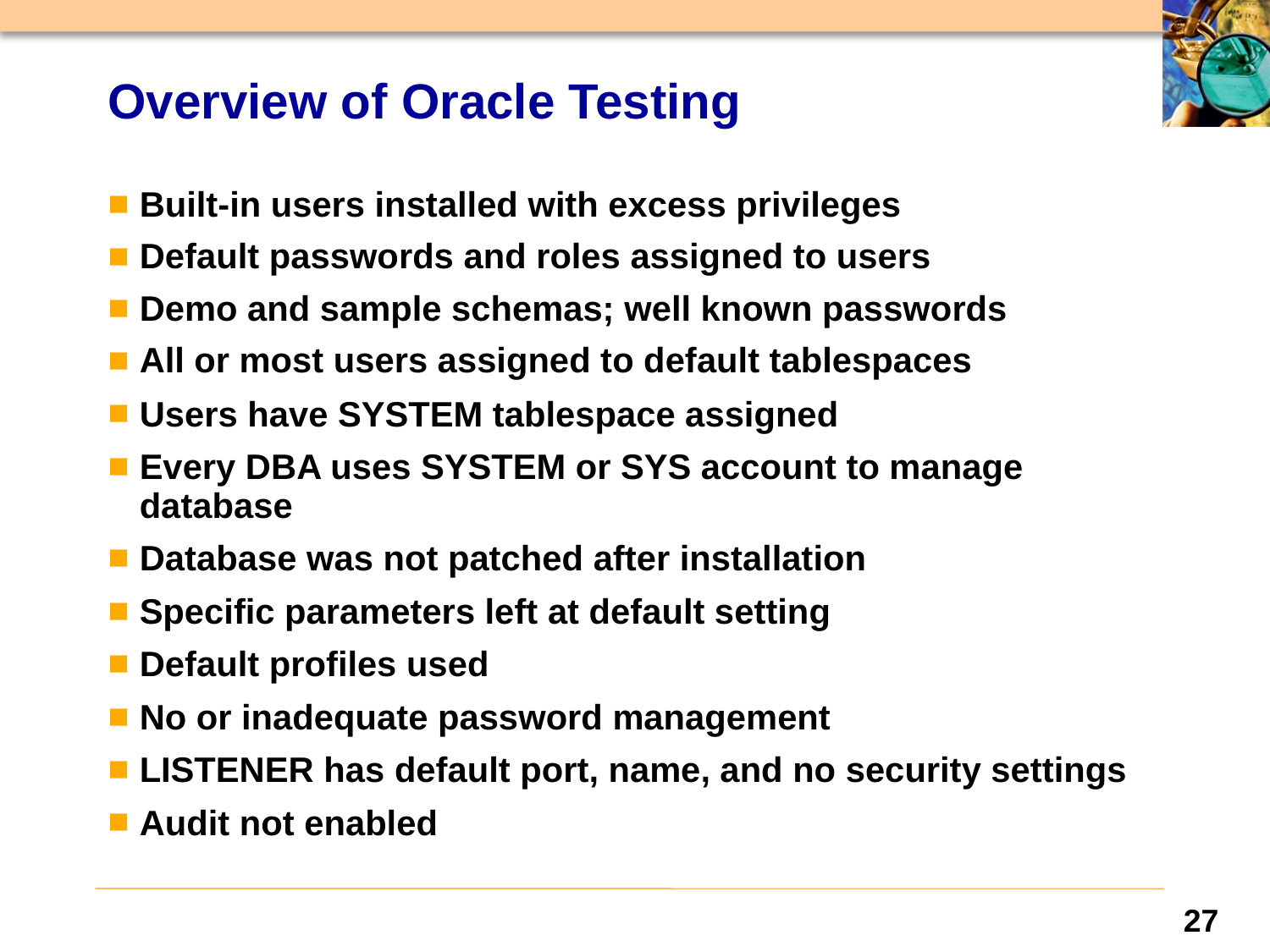

# Overview of Oracle Testing
Built-in users installed with excess privileges
Default passwords and roles assigned to users
Demo and sample schemas; well known passwords
All or most users assigned to default tablespaces
Users have SYSTEM tablespace assigned
Every DBA uses SYSTEM or SYS account to manage database
Database was not patched after installation
Specific parameters left at default setting
Default profiles used
No or inadequate password management
LISTENER has default port, name, and no security settings
Audit not enabled